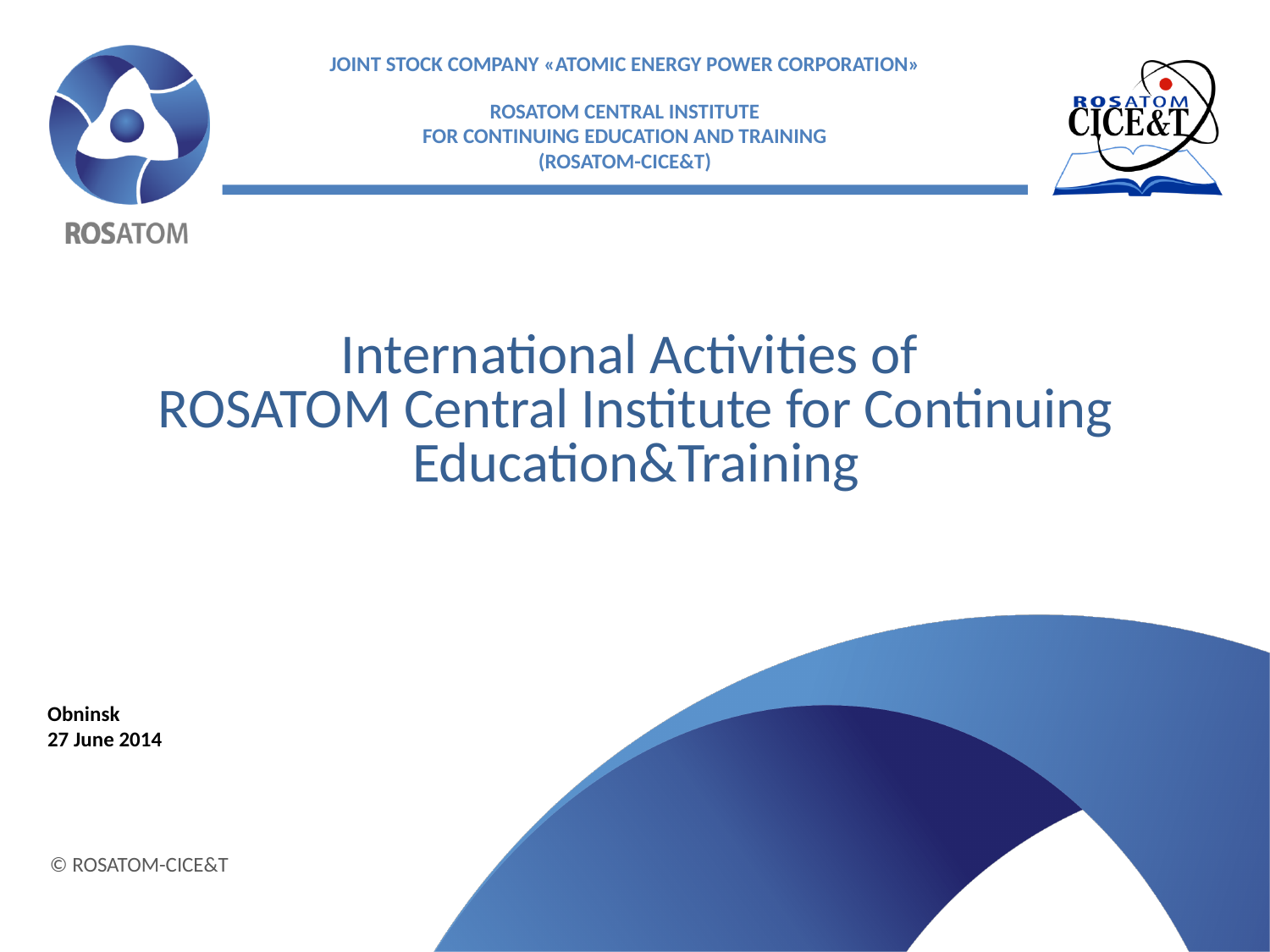

# International Activities of ROSATOM Central Institute for Continuing Education&Training
Obninsk
27 June 2014